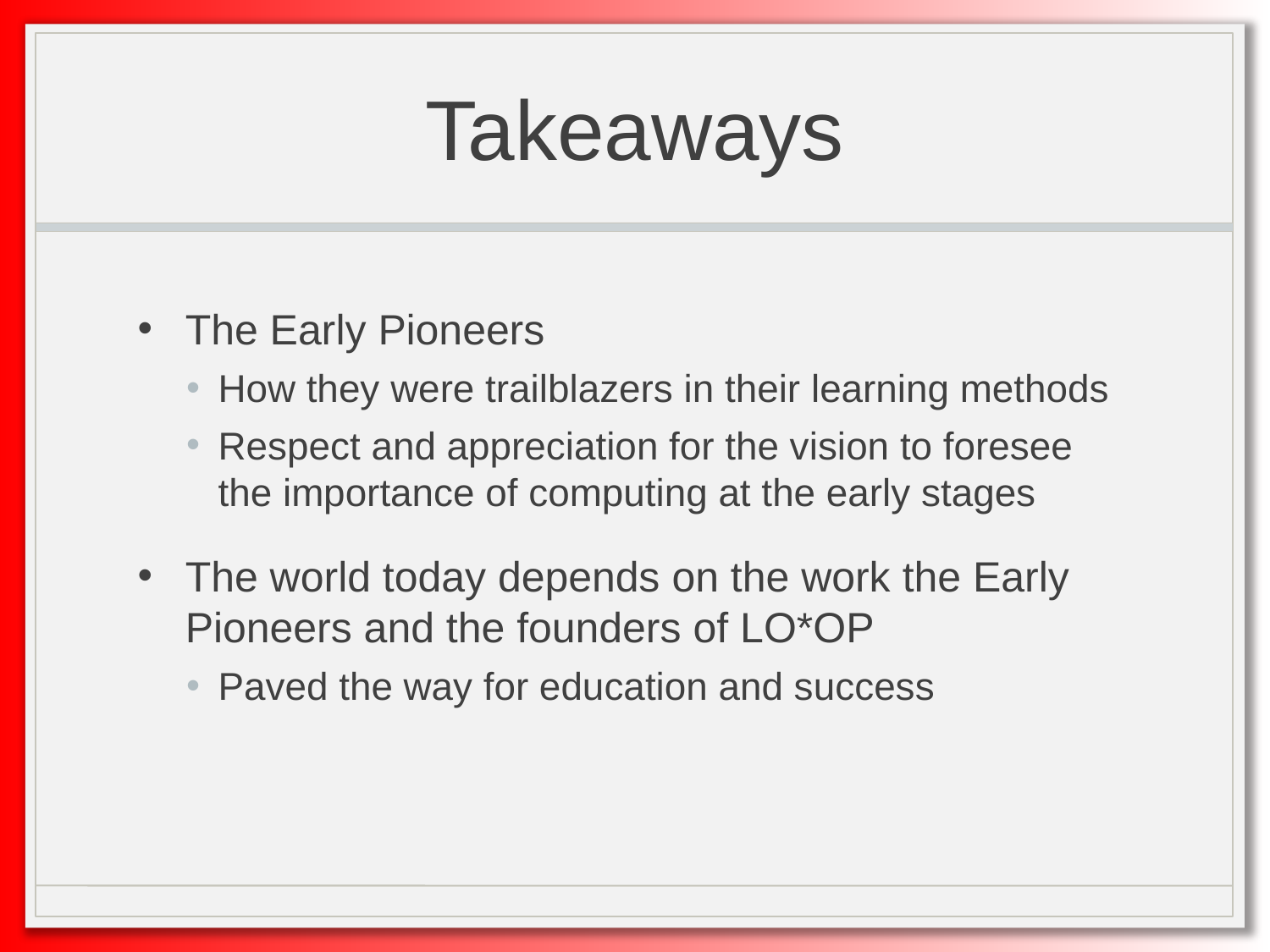

# Takeaways
The Early Pioneers
How they were trailblazers in their learning methods
Respect and appreciation for the vision to foresee the importance of computing at the early stages
The world today depends on the work the Early Pioneers and the founders of LO*OP
Paved the way for education and success